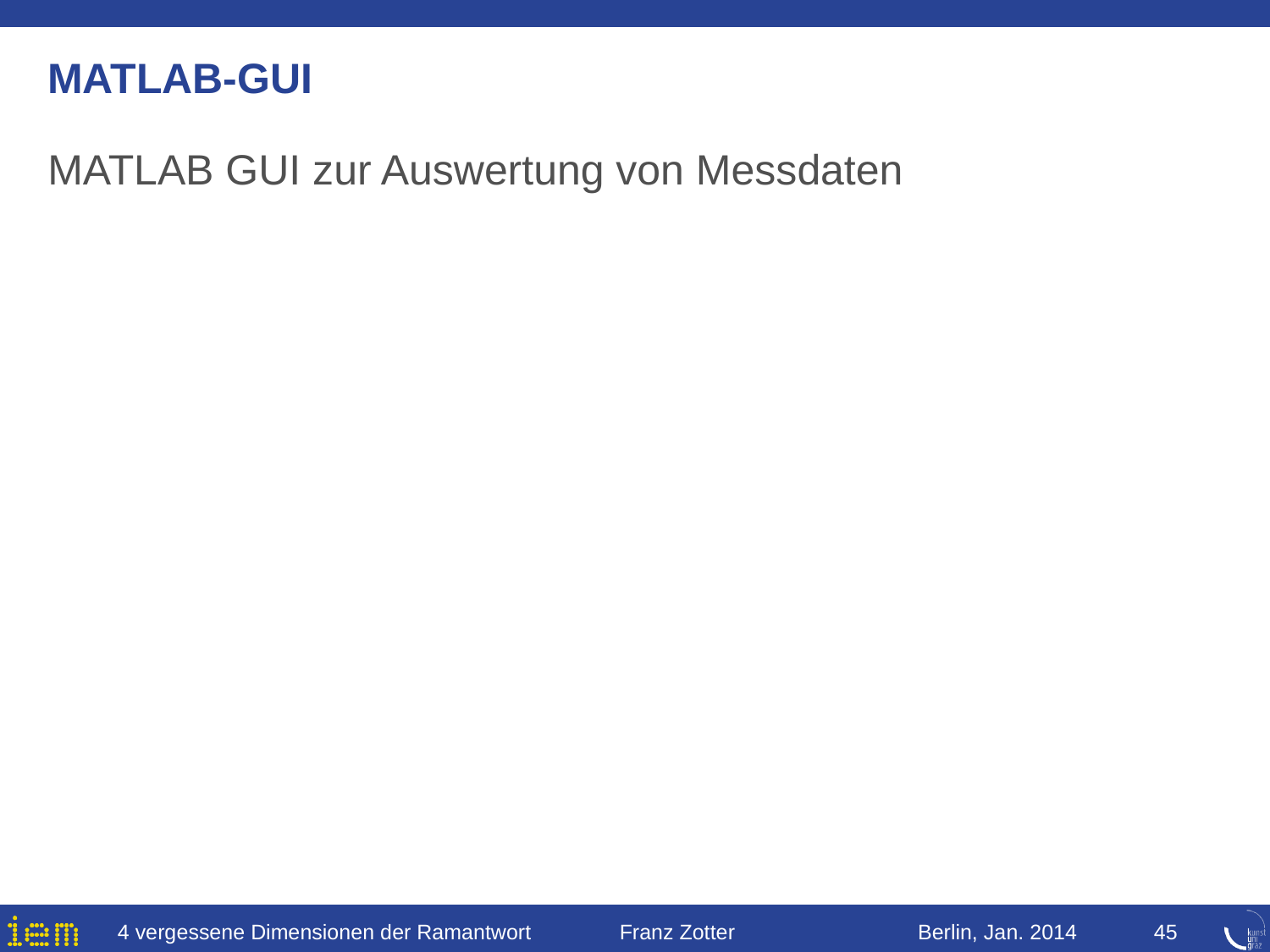

# MATLAB-GUI
MATLAB GUI zur Auswertung von Messdaten
4 vergessene Dimensionen der Ramantwort               Franz Zotter                               Berlin, Jan. 2014
45